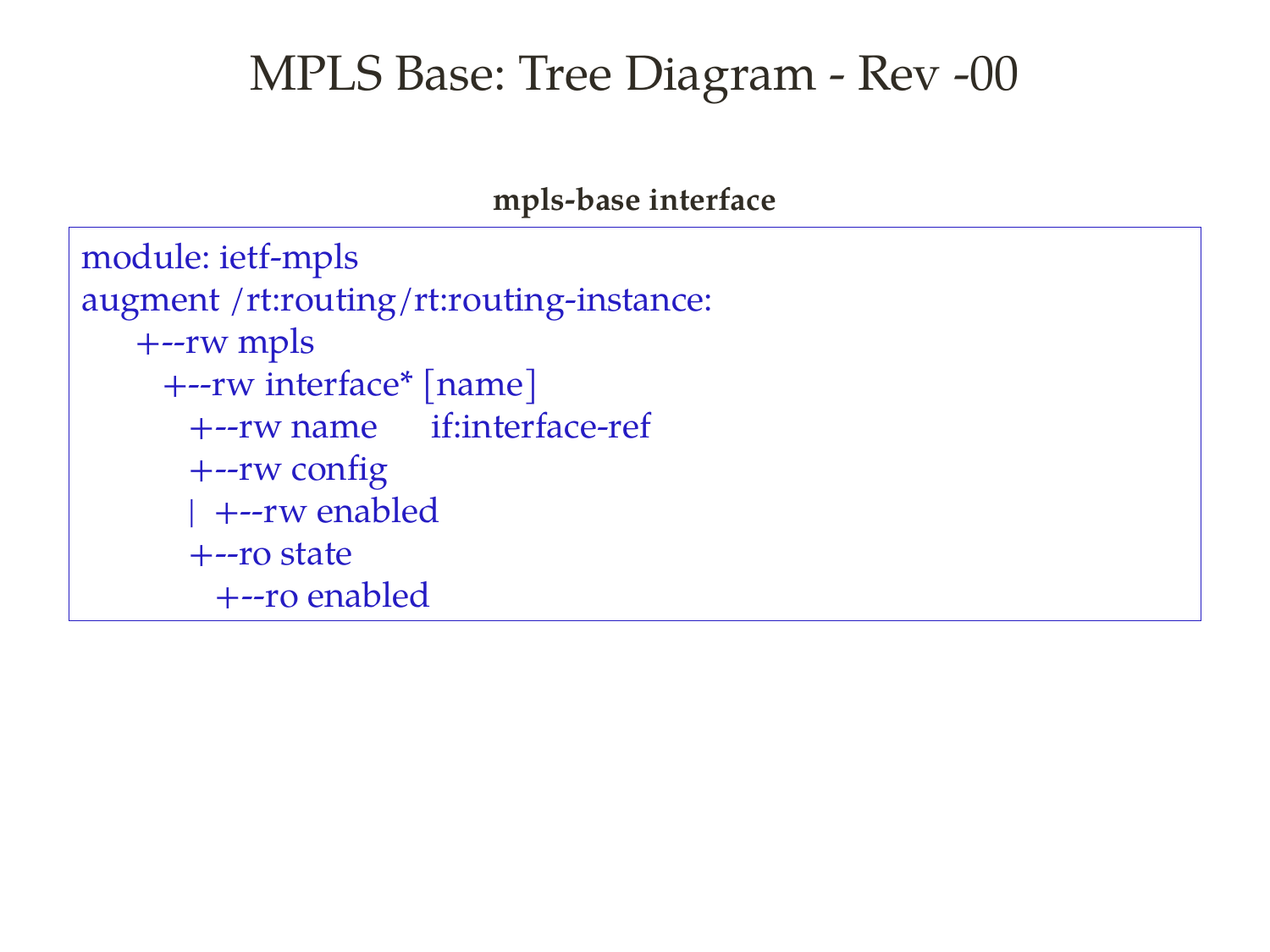

# MPLS Base: Tree Diagram - Rev -00
mpls-base interface
module: ietf-mpls
augment /rt:routing/rt:routing-instance:
      +--rw mpls
         +--rw interface* [name]
            +--rw name      if:interface-ref
            +--rw config
            |  +--rw enabled
            +--ro state
               +--ro enabled